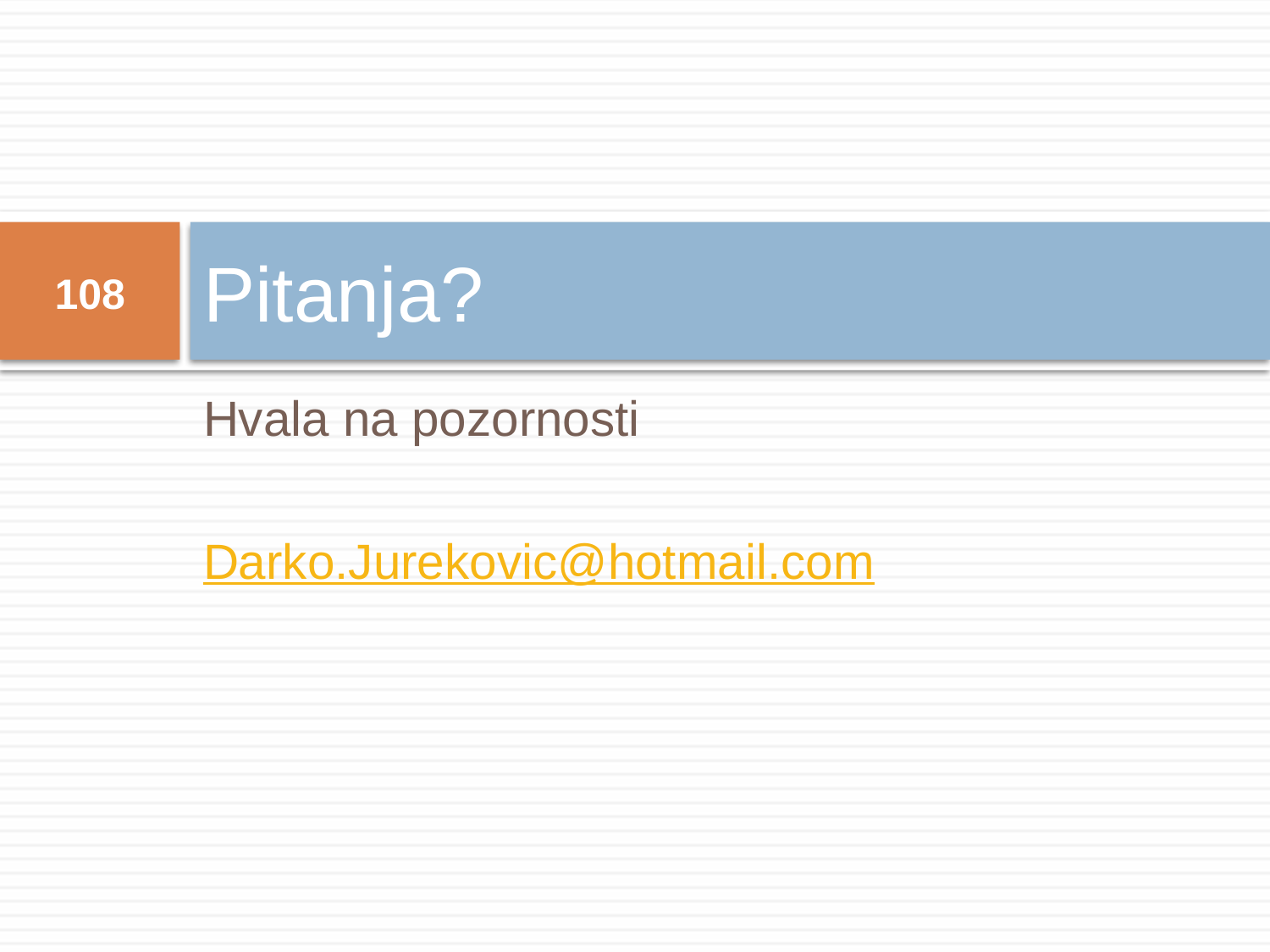

# Pitanja?
108
Hvala na pozornosti

Darko.Jurekovic@hotmail.com